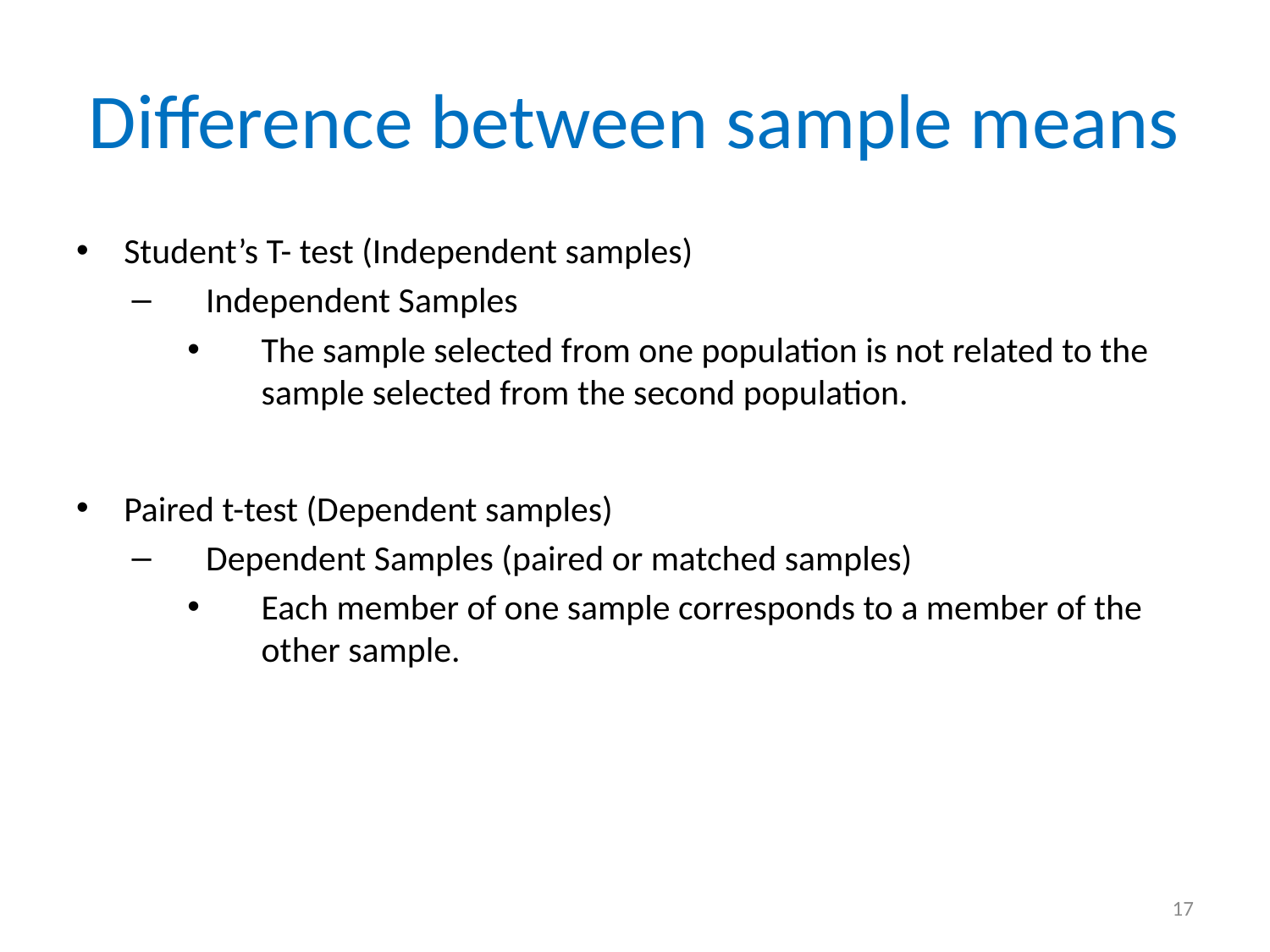

# Difference between sample means
Student’s T- test (Independent samples)
Independent Samples
The sample selected from one population is not related to the sample selected from the second population.

Paired t-test (Dependent samples)
Dependent Samples (paired or matched samples)
Each member of one sample corresponds to a member of the other sample.

17